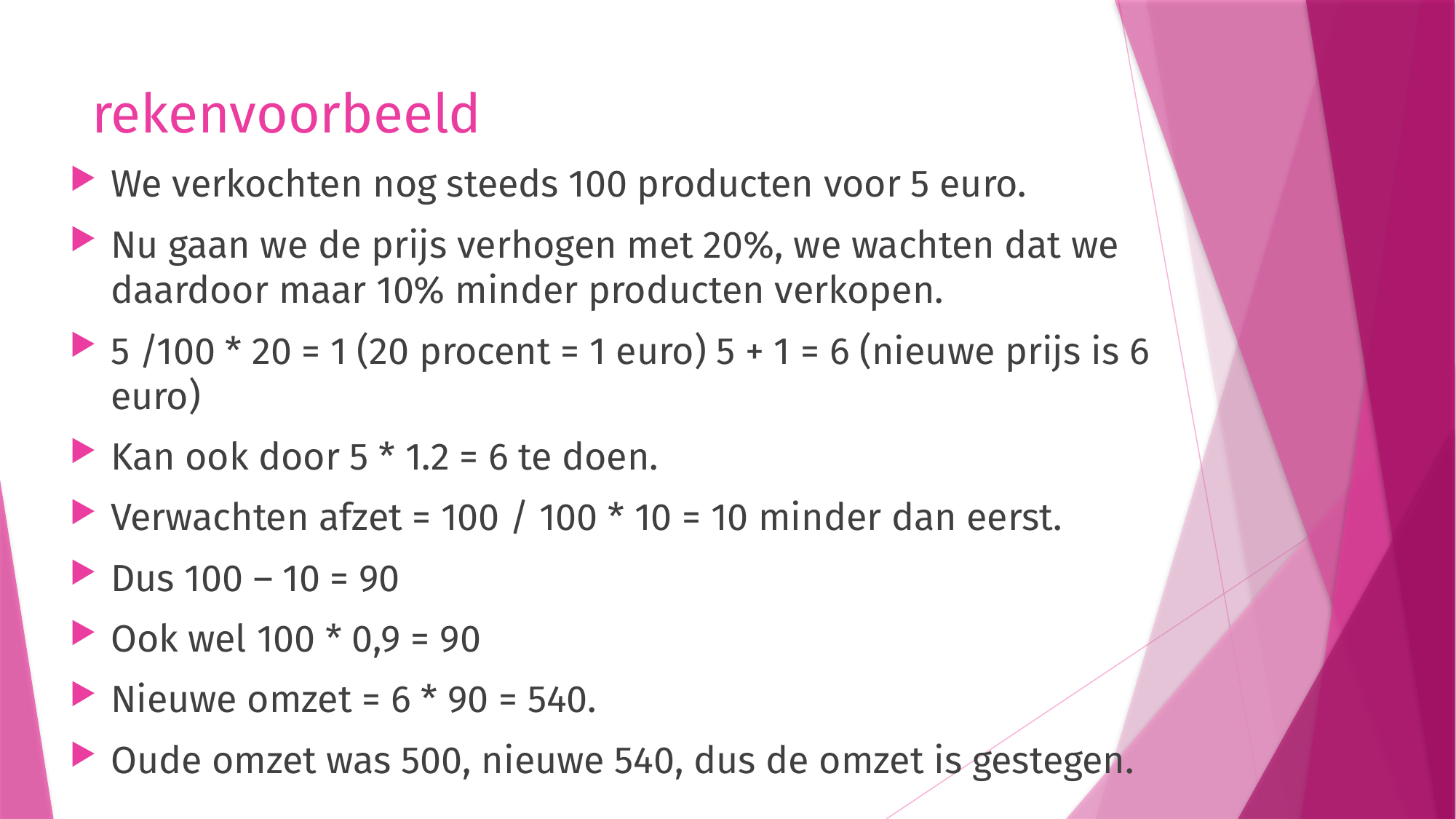

# rekenvoorbeeld
We verkochten nog steeds 100 producten voor 5 euro.
Nu gaan we de prijs verhogen met 20%, we wachten dat we daardoor maar 10% minder producten verkopen.
5 /100 * 20 = 1 (20 procent = 1 euro) 5 + 1 = 6 (nieuwe prijs is 6 euro)
Kan ook door 5 * 1.2 = 6 te doen.
Verwachten afzet = 100 / 100 * 10 = 10 minder dan eerst.
Dus 100 – 10 = 90
Ook wel 100 * 0,9 = 90
Nieuwe omzet = 6 * 90 = 540.
Oude omzet was 500, nieuwe 540, dus de omzet is gestegen.